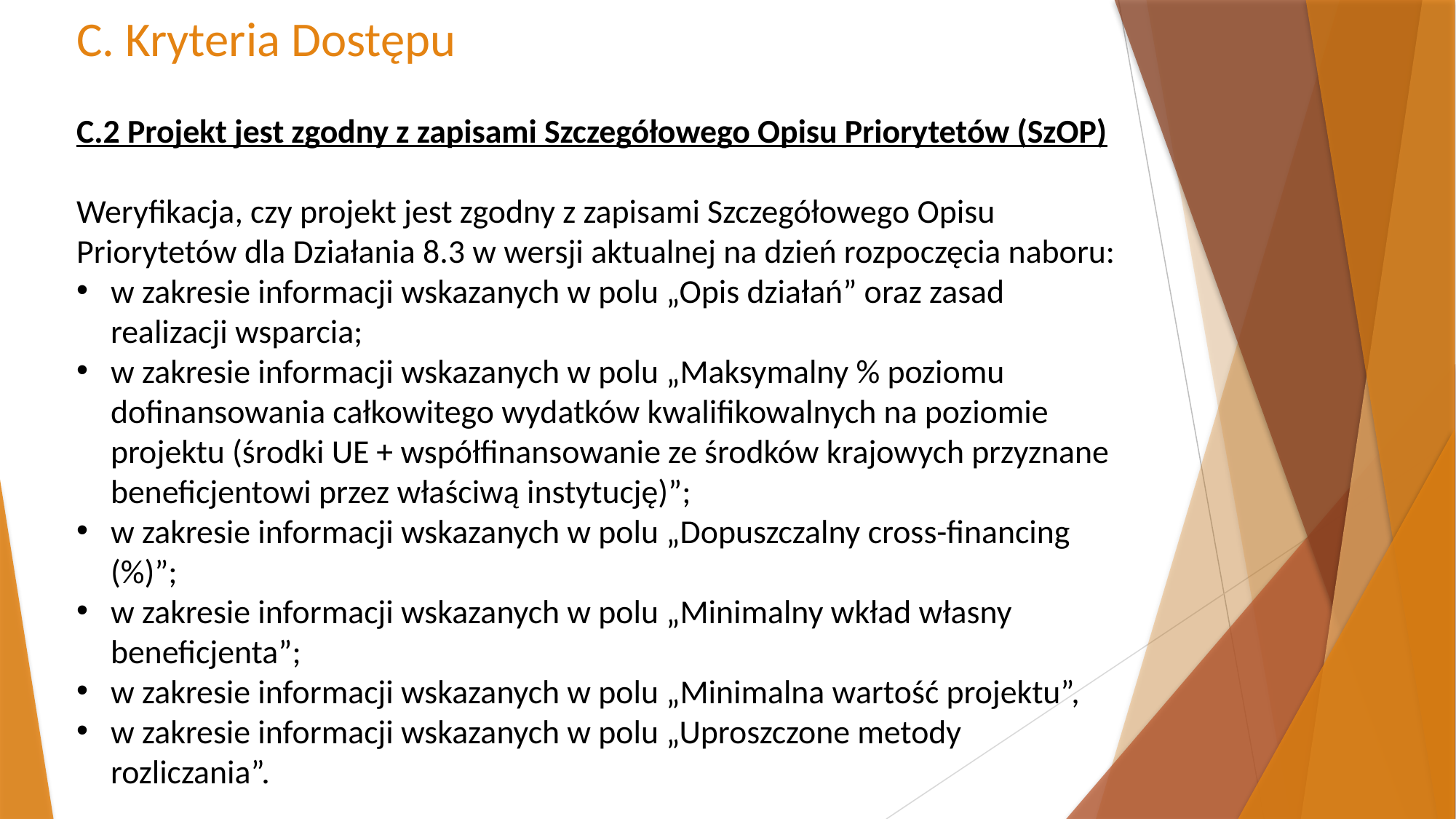

C. Kryteria Dostępu

C.2 Projekt jest zgodny z zapisami Szczegółowego Opisu Priorytetów (SzOP)

Weryfikacja, czy projekt jest zgodny z zapisami Szczegółowego Opisu Priorytetów dla Działania 8.3 w wersji aktualnej na dzień rozpoczęcia naboru:
w zakresie informacji wskazanych w polu „Opis działań” oraz zasad realizacji wsparcia;
w zakresie informacji wskazanych w polu „Maksymalny % poziomu dofinansowania całkowitego wydatków kwalifikowalnych na poziomie projektu (środki UE + współfinansowanie ze środków krajowych przyznane beneficjentowi przez właściwą instytucję)”;
w zakresie informacji wskazanych w polu „Dopuszczalny cross-financing (%)”;
w zakresie informacji wskazanych w polu „Minimalny wkład własny beneficjenta”;
w zakresie informacji wskazanych w polu „Minimalna wartość projektu”,
w zakresie informacji wskazanych w polu „Uproszczone metody rozliczania”.